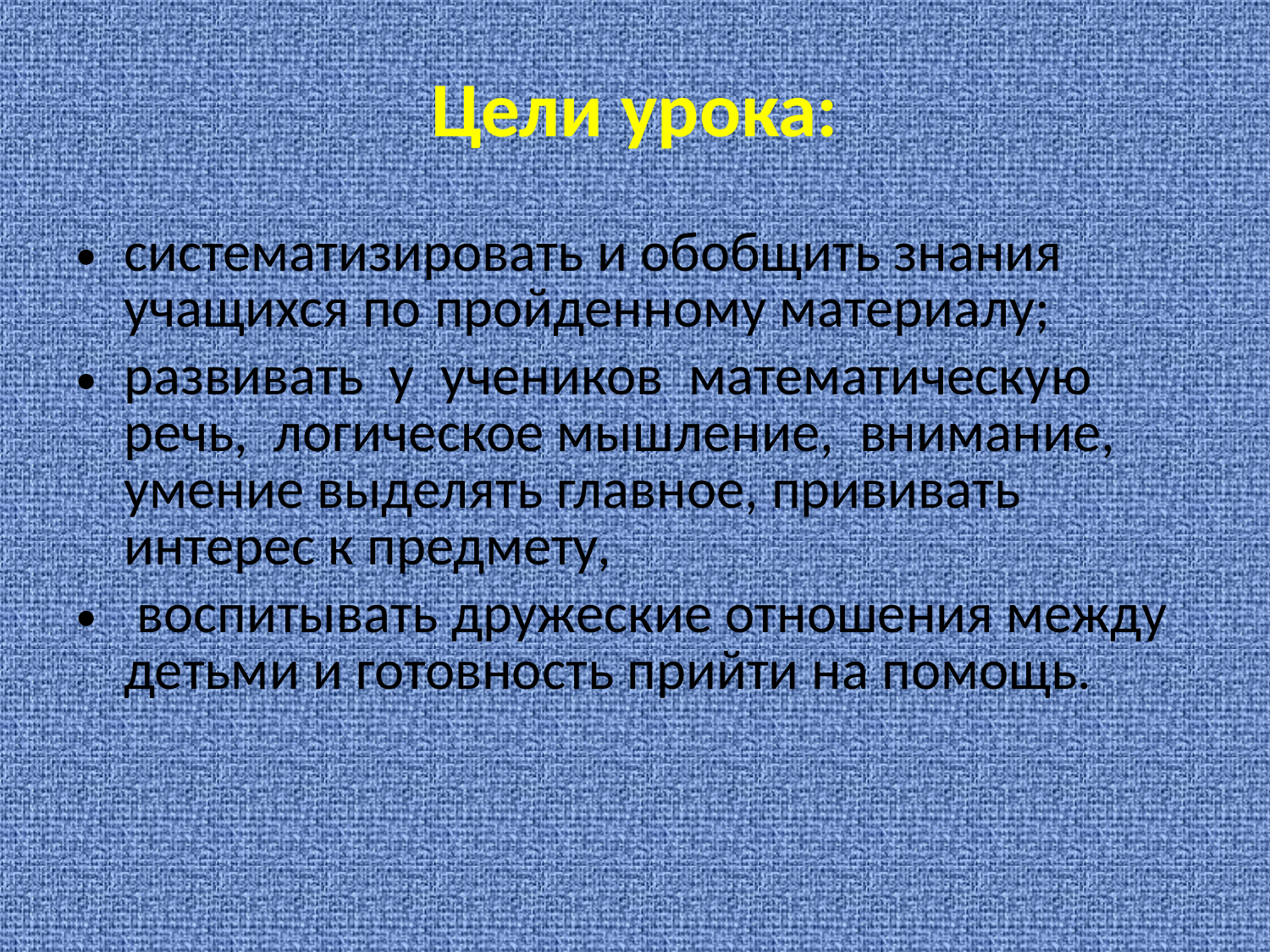

# Цели урока:
систематизировать и обобщить знания учащихся по пройденному материалу;
развивать  у  учеников  математическую речь,  логическое мышление,  внимание, умение выделять главное, прививать интерес к предмету,
 воспитывать дружеские отношения между детьми и готовность прийти на помощь.